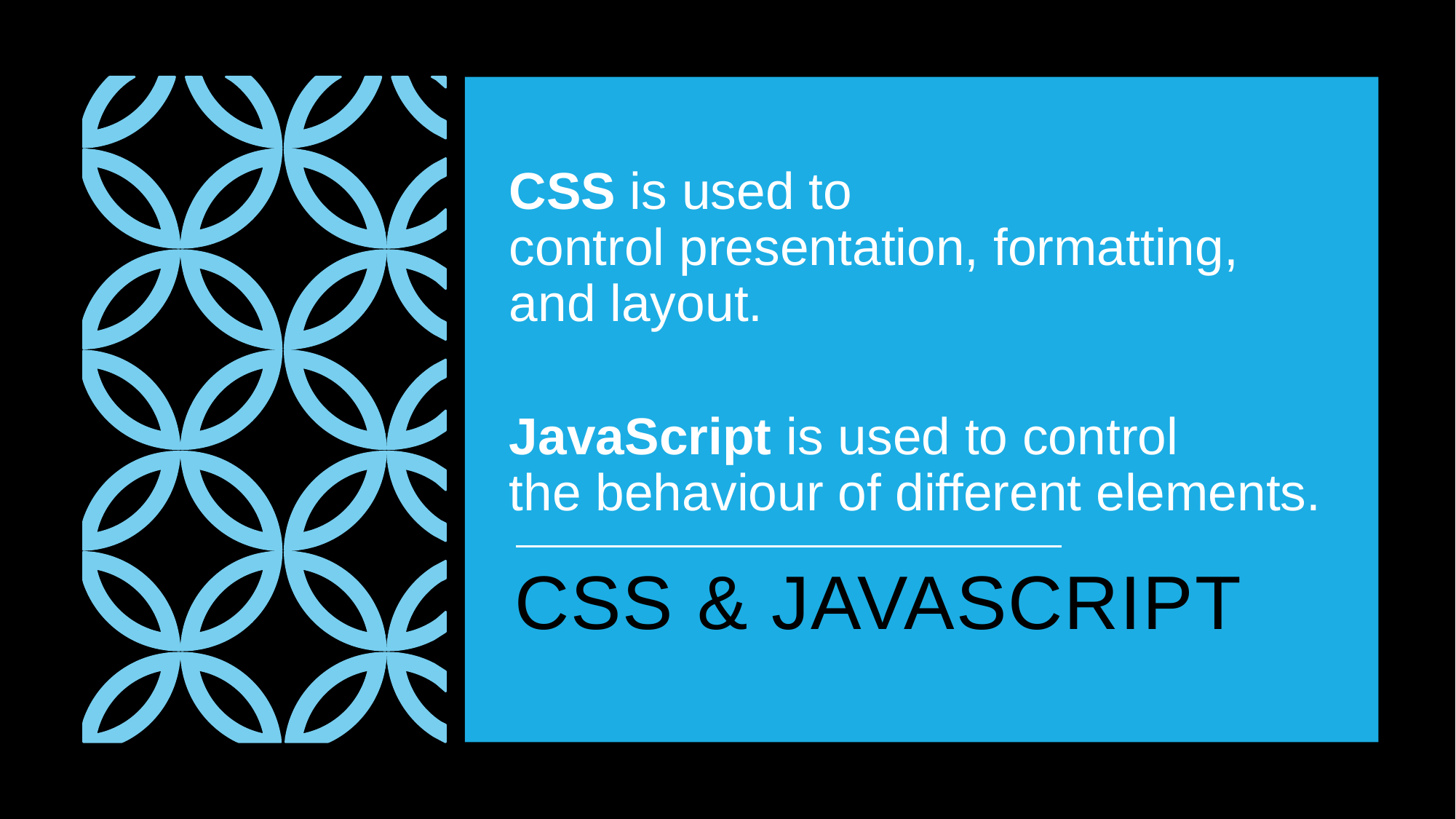

CSS is used to control presentation, formatting, and layout.

JavaScript is used to control the behaviour of different elements.

# CSS & Javascript